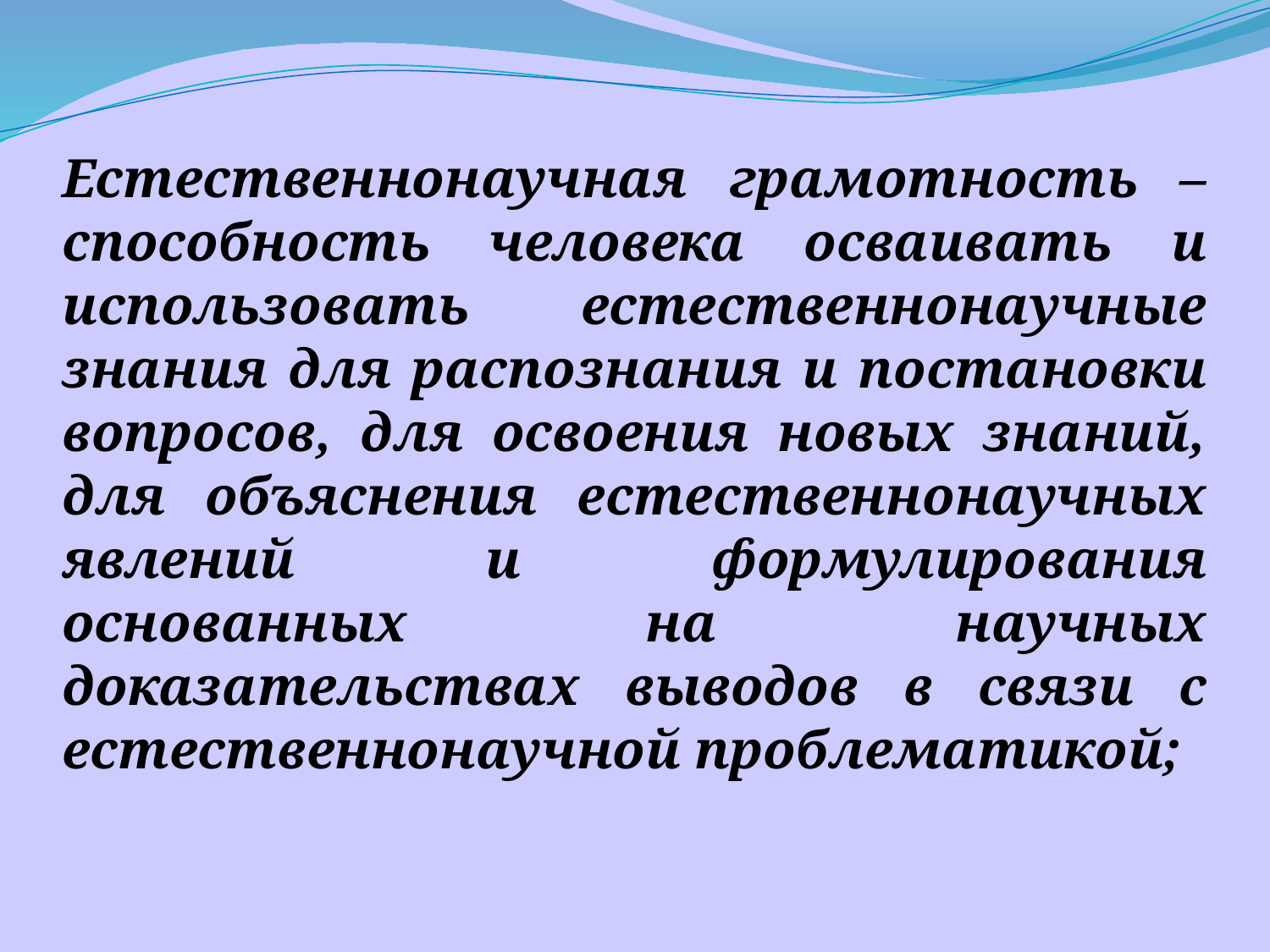

Естественнонаучная грамотность – способность человека осваивать и использовать естественнонаучные знания для распознания и постановки вопросов, для освоения новых знаний, для объяснения естественнонаучных явлений и формулирования основанных на научных доказательствах выводов в связи с естественнонаучной проблематикой;